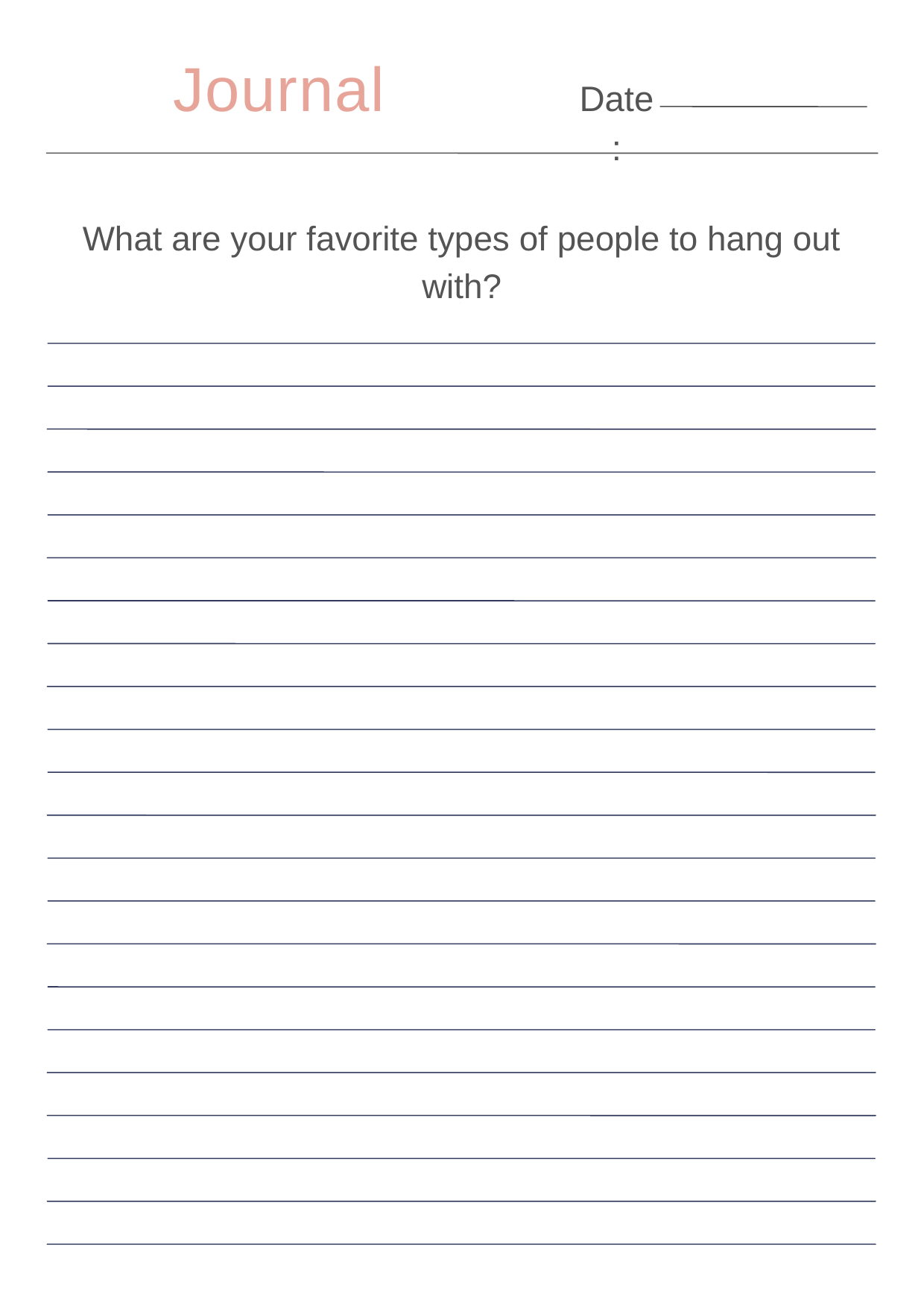

Journal
Date:

What are your favorite types of people to hang out with?